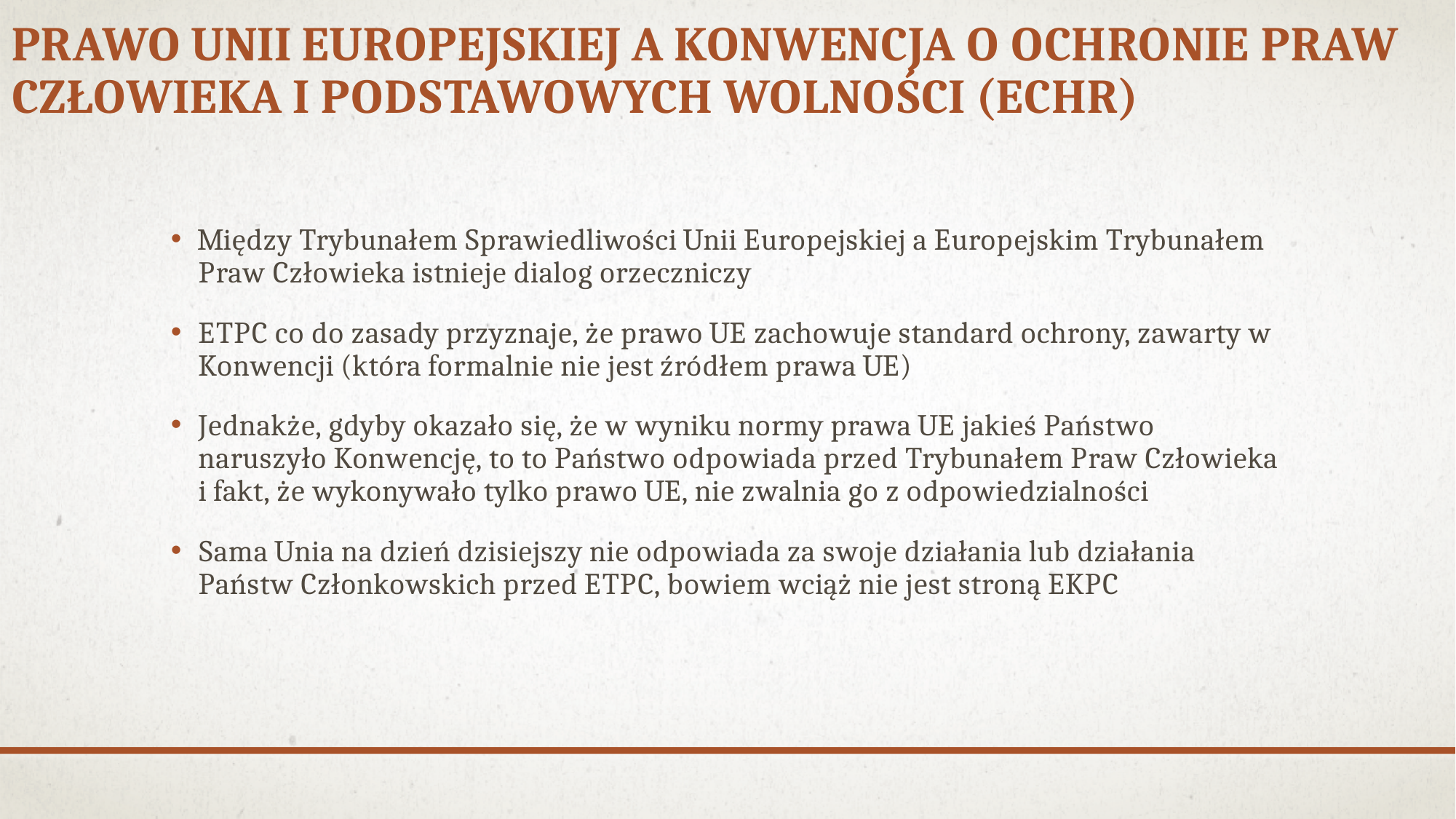

# Prawo unii europejskiej a konwencja o ochronie praw człowieka i podstawowych wolności (ECHR)
Między Trybunałem Sprawiedliwości Unii Europejskiej a Europejskim Trybunałem Praw Człowieka istnieje dialog orzeczniczy
ETPC co do zasady przyznaje, że prawo UE zachowuje standard ochrony, zawarty w Konwencji (która formalnie nie jest źródłem prawa UE)
Jednakże, gdyby okazało się, że w wyniku normy prawa UE jakieś Państwo naruszyło Konwencję, to to Państwo odpowiada przed Trybunałem Praw Człowieka i fakt, że wykonywało tylko prawo UE, nie zwalnia go z odpowiedzialności
Sama Unia na dzień dzisiejszy nie odpowiada za swoje działania lub działania Państw Członkowskich przed ETPC, bowiem wciąż nie jest stroną EKPC